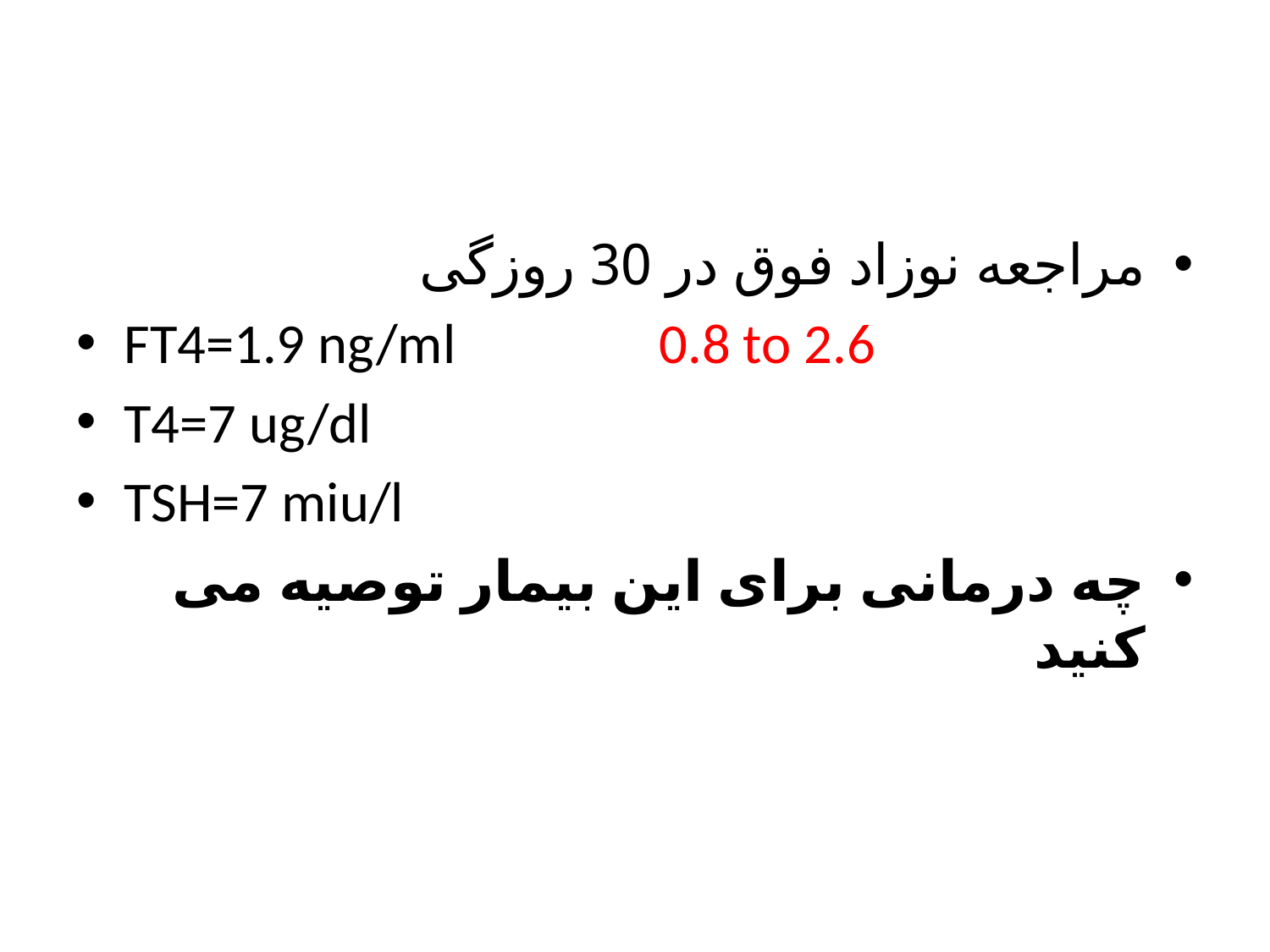

#
مراجعه نوزاد فوق در 30 روزگی
FT4=1.9 ng/ml                0.8 to 2.6
T4=7 ug/dl
TSH=7 miu/l
چه درمانی برای این بیمار توصیه می کنید